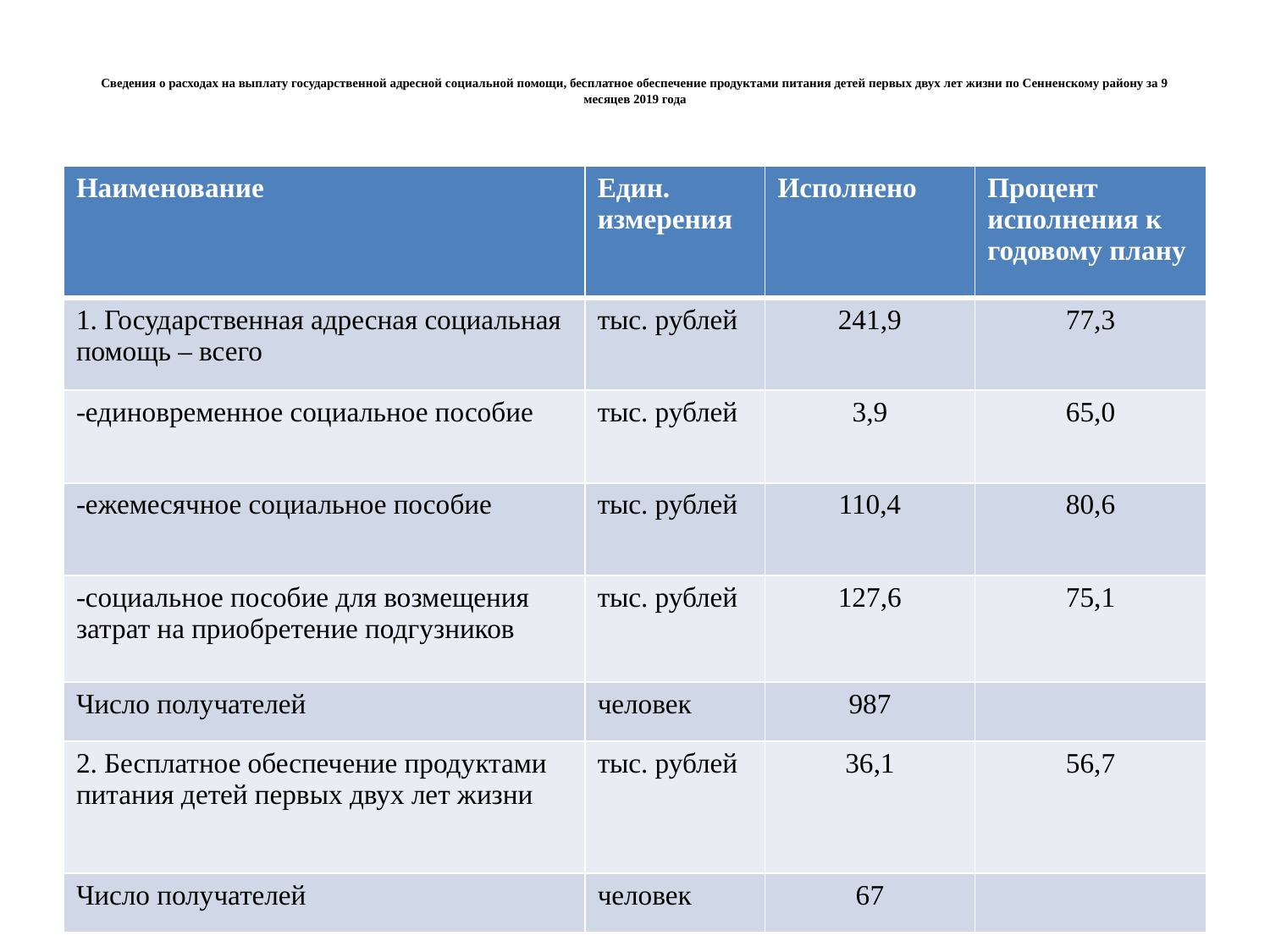

# Сведения о расходах на выплату государственной адресной социальной помощи, бесплатное обеспечение продуктами питания детей первых двух лет жизни по Сенненскому району за 9 месяцев 2019 года
| Наименование | Един. измерения | Исполнено | Процент исполнения к годовому плану |
| --- | --- | --- | --- |
| 1. Государственная адресная социальная помощь – всего | тыс. рублей | 241,9 | 77,3 |
| -единовременное социальное пособие | тыс. рублей | 3,9 | 65,0 |
| -ежемесячное социальное пособие | тыс. рублей | 110,4 | 80,6 |
| -социальное пособие для возмещения затрат на приобретение подгузников | тыс. рублей | 127,6 | 75,1 |
| Число получателей | человек | 987 |  |
| 2. Бесплатное обеспечение продуктами питания детей первых двух лет жизни | тыс. рублей | 36,1 | 56,7 |
| Число получателей | человек | 67 |  |